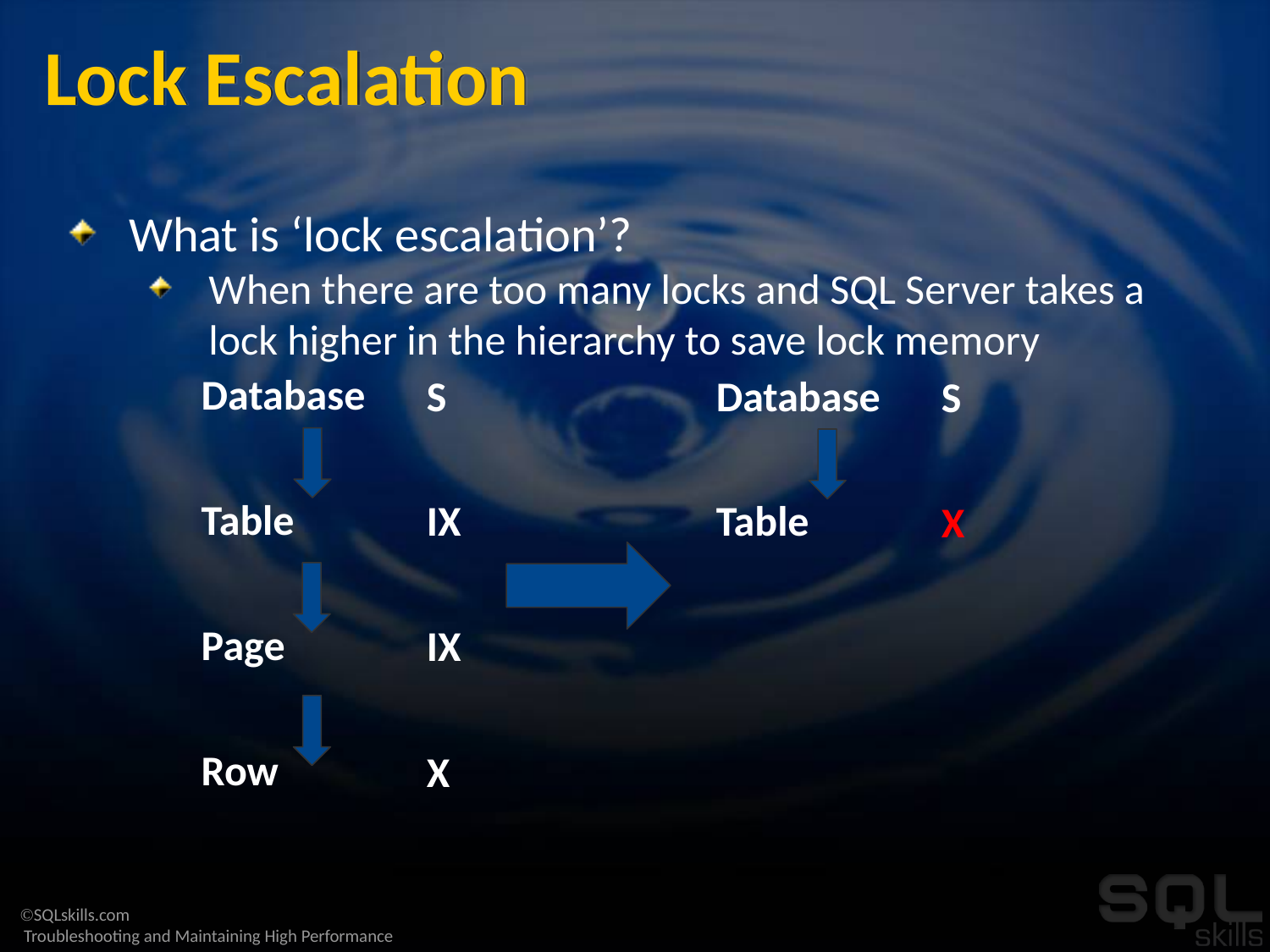

# Lock Escalation
What is ‘lock escalation’?
When there are too many locks and SQL Server takes a lock higher in the hierarchy to save lock memory

Database

Table

Page

Row

S

IX

IX

X

Database

Table

S

X